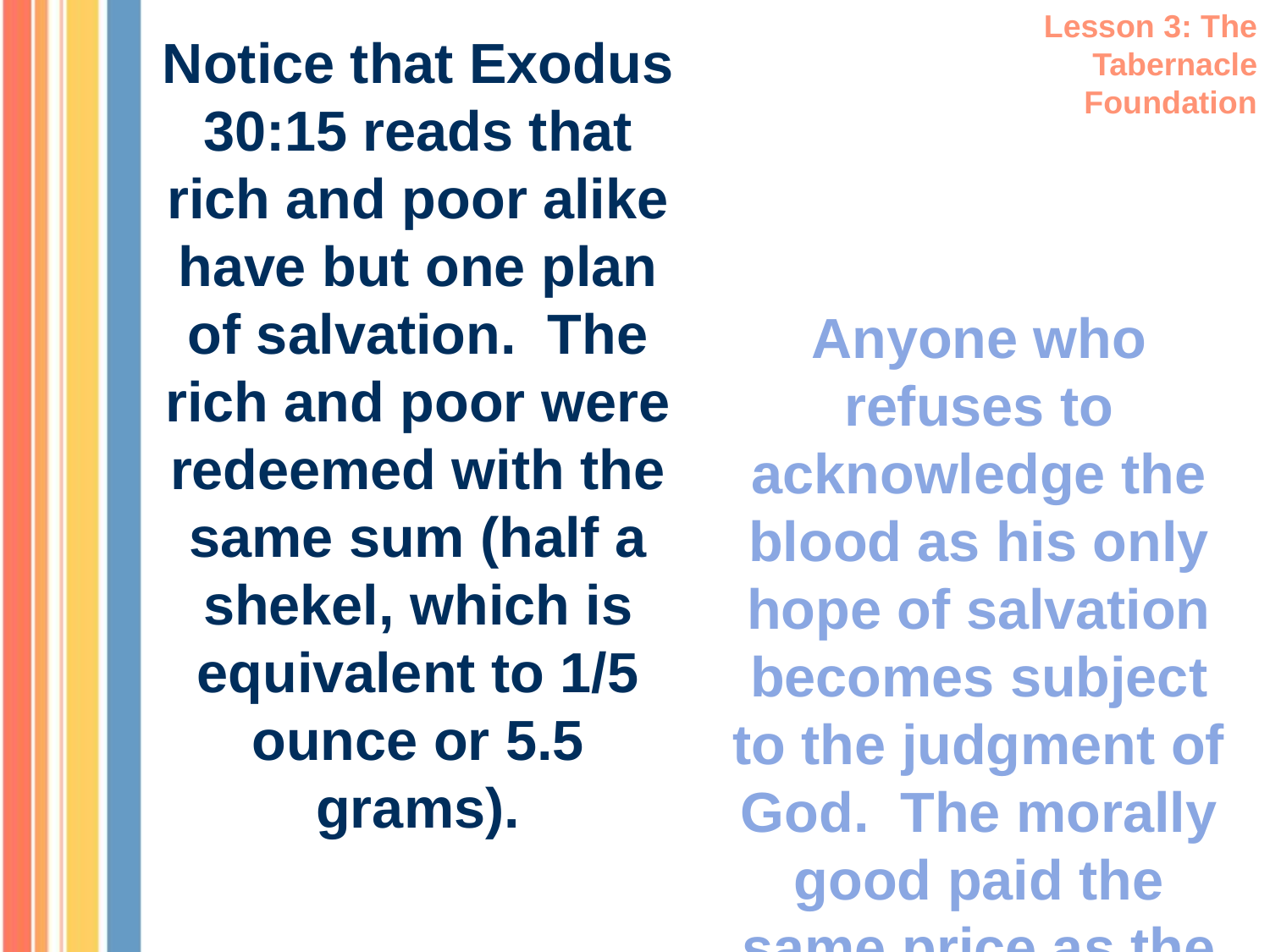

Lesson 3: The Tabernacle Foundation
Notice that Exodus 30:15 reads that rich and poor alike have but one plan of salvation.  The rich and poor were redeemed with the same sum (half a shekel, which is equivalent to 1/5 ounce or 5.5 grams).
Anyone who refuses to acknowledge the blood as his only hope of salvation becomes subject to the judgment of God.  The morally good paid the same price as the extremely wicked.